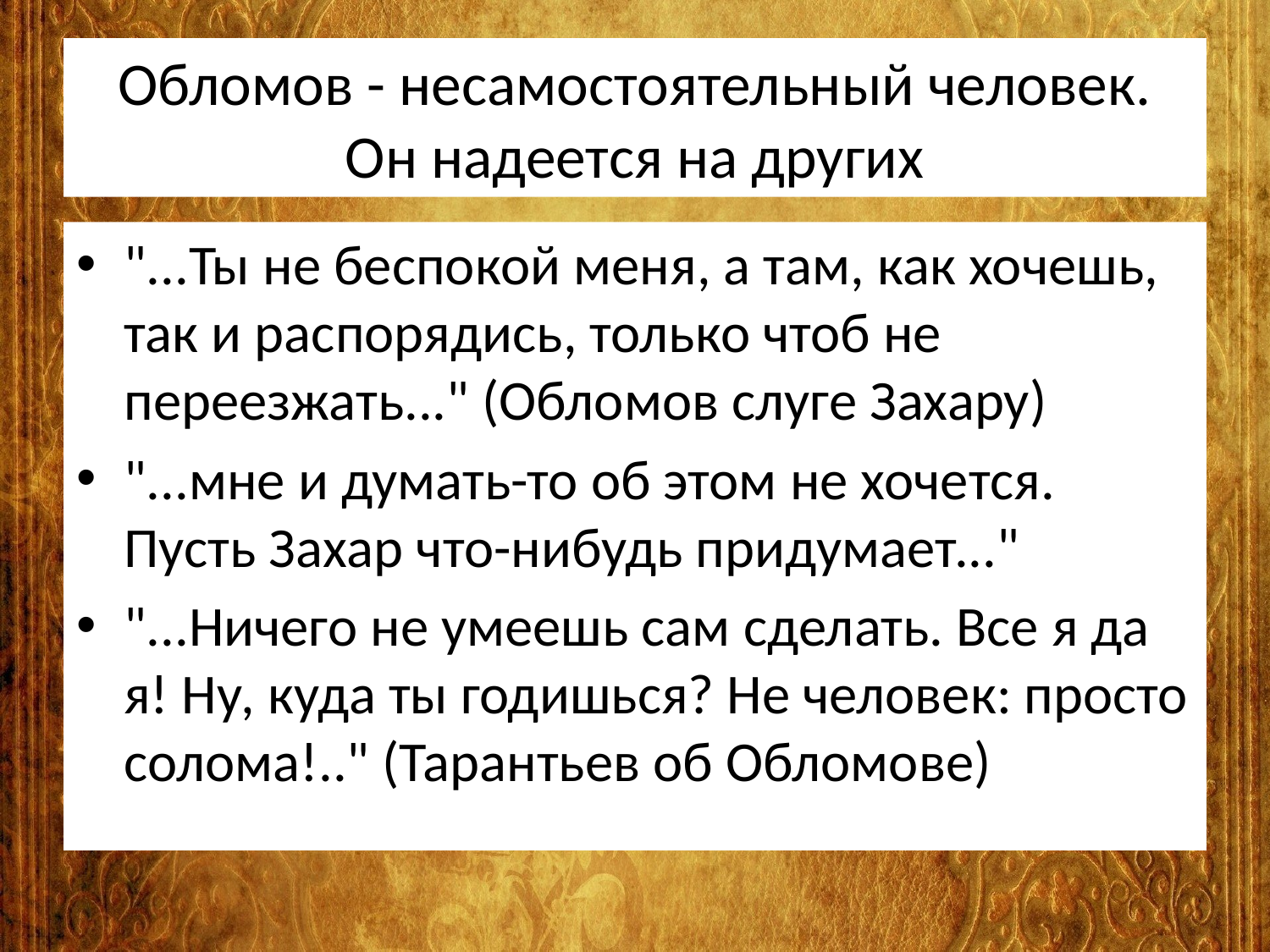

# Обломов - несамостоятельный человек. Он надеется на других
"...Ты не беспокой меня, а там, как хочешь, так и распорядись, только чтоб не переезжать..." (Обломов слуге Захару)
"...мне и думать-то об этом не хочется. Пусть Захар что-нибудь придумает..."
"...Ничего не умеешь сам сделать. Все я да я! Ну, куда ты годишься? Не человек: просто солома!.." (Тарантьев об Обломове)